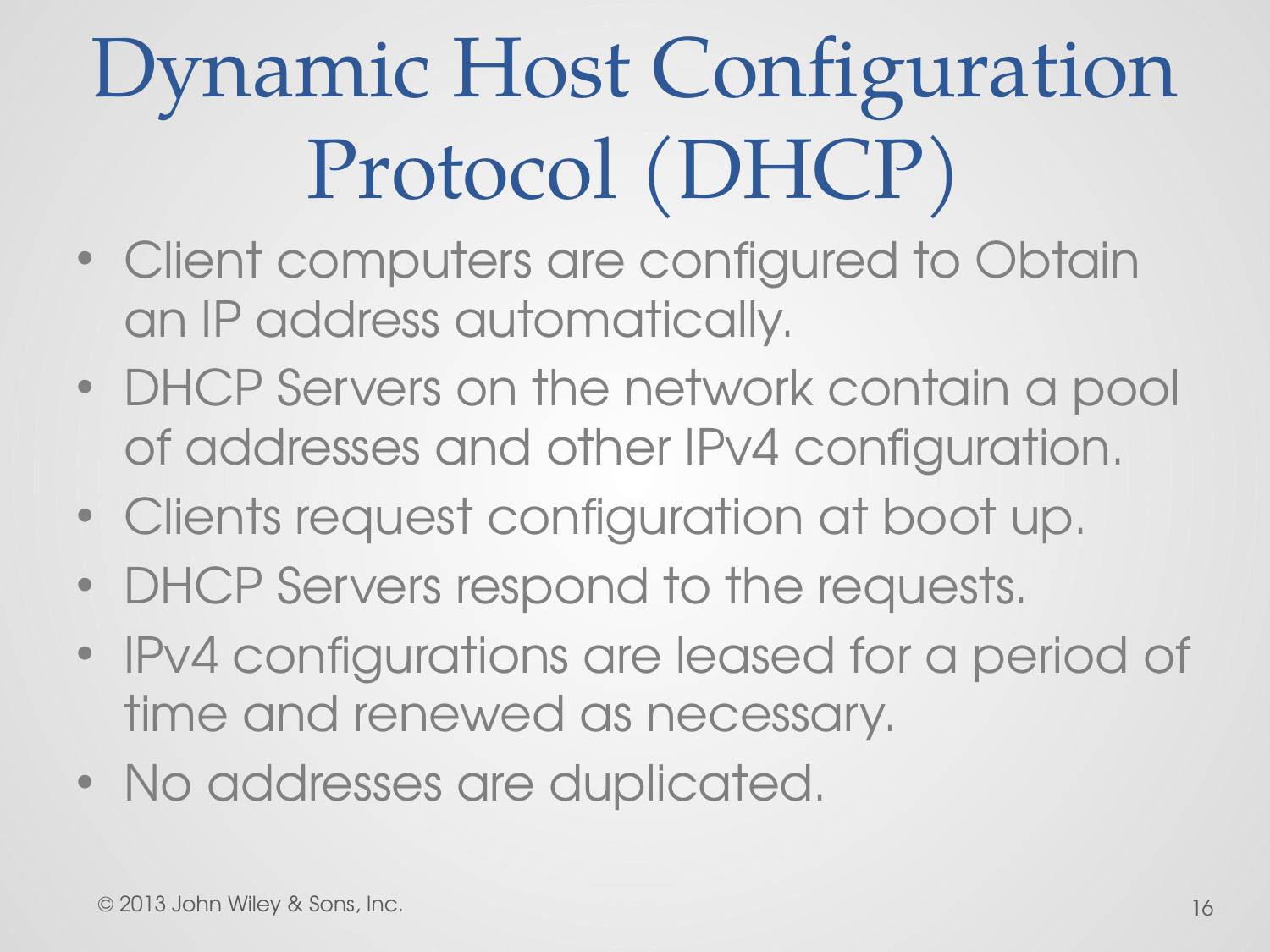

# Dynamic Host Configuration Protocol (DHCP)
Client computers are configured to Obtain an IP address automatically.
DHCP Servers on the network contain a pool of addresses and other IPv4 configuration.
Clients request configuration at boot up.
DHCP Servers respond to the requests.
IPv4 configurations are leased for a period of time and renewed as necessary.
No addresses are duplicated.
© 2013 John Wiley & Sons, Inc.
16